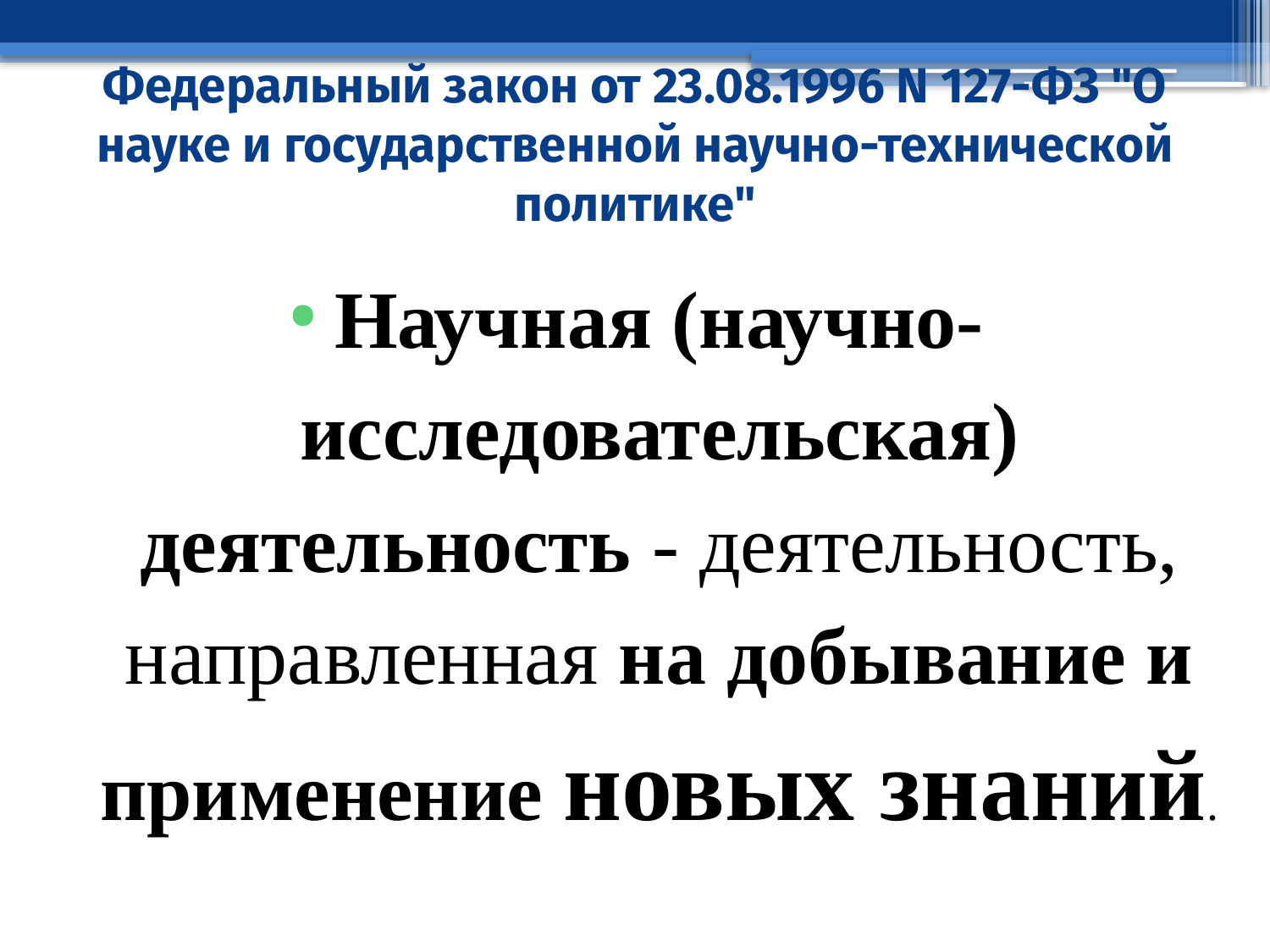

# Федеральный закон от 23.08.1996 N 127-ФЗ "О науке и государственной научно-технической политике"
Научная (научно-исследовательская) деятельность - деятельность, направленная на добывание и применение новых знаний.